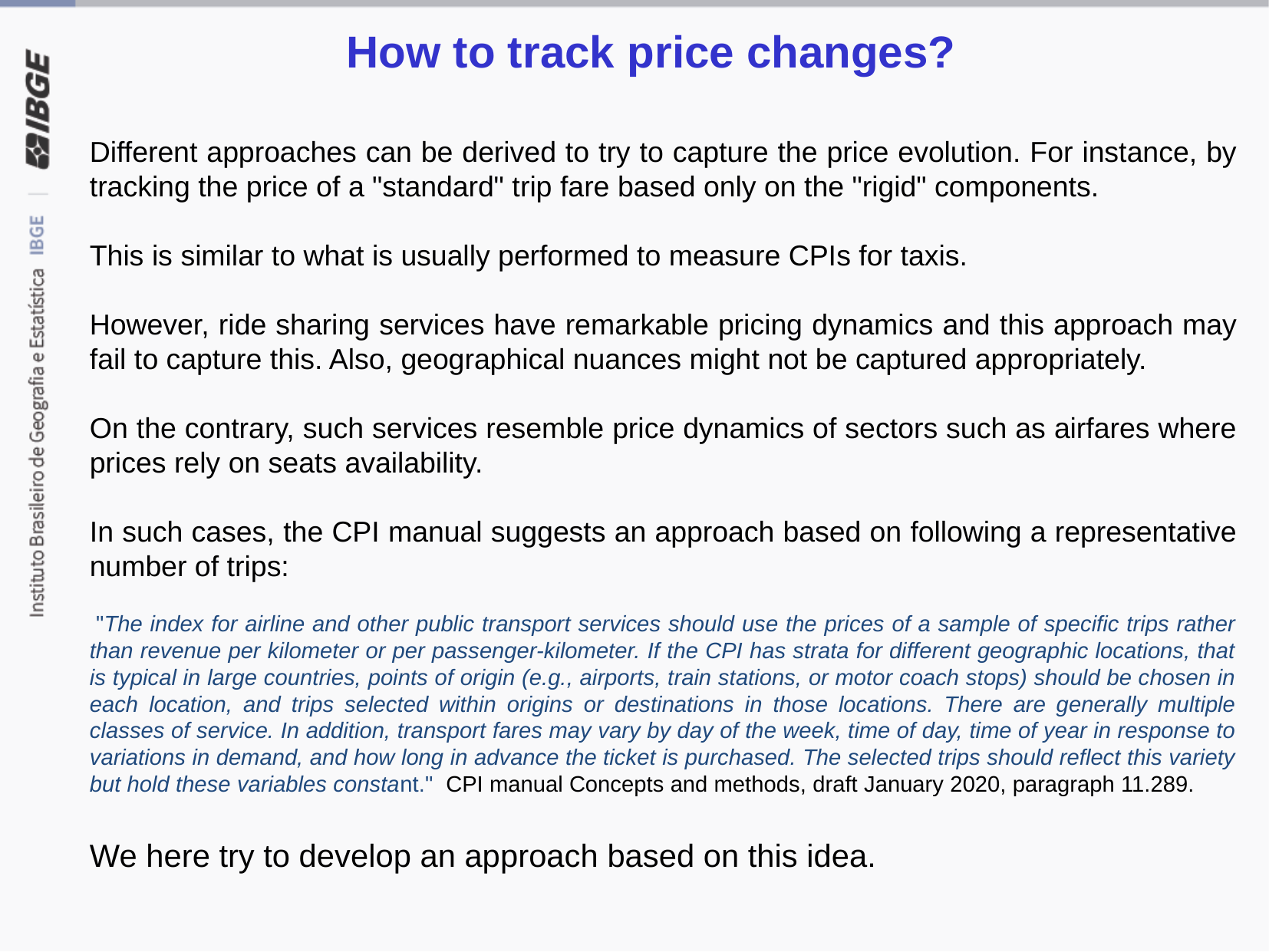

How to track price changes?

Different approaches can be derived to try to capture the price evolution. For instance, by tracking the price of a "standard" trip fare based only on the "rigid" components.

This is similar to what is usually performed to measure CPIs for taxis.

However, ride sharing services have remarkable pricing dynamics and this approach may fail to capture this. Also, geographical nuances might not be captured appropriately.

On the contrary, such services resemble price dynamics of sectors such as airfares where prices rely on seats availability.

In such cases, the CPI manual suggests an approach based on following a representative number of trips:

 "The index for airline and other public transport services should use the prices of a sample of specific trips rather than revenue per kilometer or per passenger-kilometer. If the CPI has strata for different geographic locations, that is typical in large countries, points of origin (e.g., airports, train stations, or motor coach stops) should be chosen in each location, and trips selected within origins or destinations in those locations. There are generally multiple classes of service. In addition, transport fares may vary by day of the week, time of day, time of year in response to variations in demand, and how long in advance the ticket is purchased. The selected trips should reflect this variety but hold these variables constant."  CPI manual Concepts and methods, draft January 2020, paragraph 11.289.

We here try to develop an approach based on this idea.